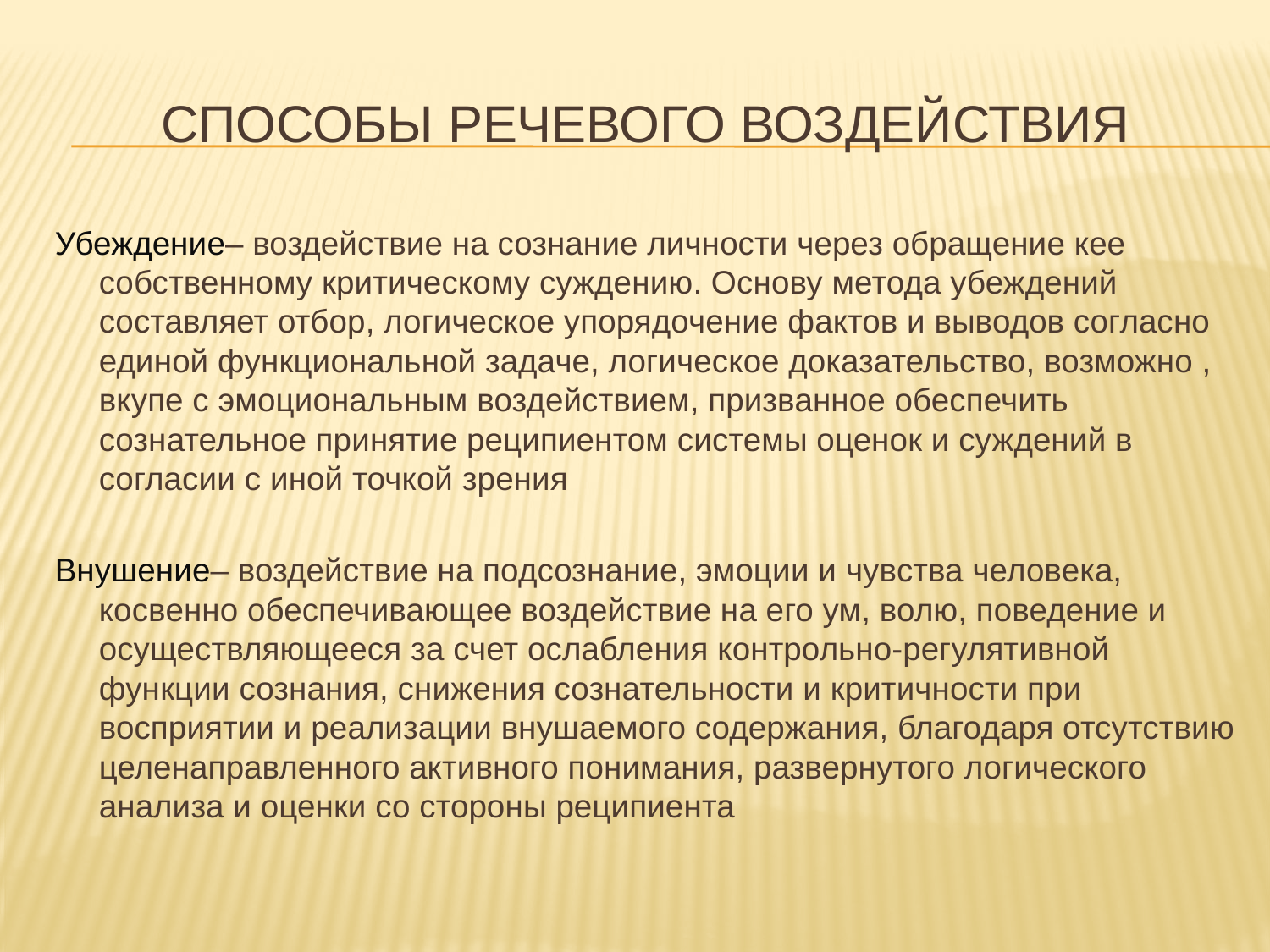

# Способы речевого воздействия
Убеждение– воздействие на сознание личности через обращение кее собственному критическому суждению. Основу метода убеждений составляет отбор, логическое упорядочение фактов и выводов согласно единой функциональной задаче, логическое доказательство, возможно , вкупе с эмоциональным воздействием, призванное обеспечить сознательное принятие реципиентом системы оценок и суждений в согласии с иной точкой зрения

Внушение– воздействие на подсознание, эмоции и чувства человека, косвенно обеспечивающее воздействие на его ум, волю, поведение и осуществляющееся за счет ослабления контрольно-регулятивной функции сознания, снижения сознательности и критичности при восприятии и реализации внушаемого содержания, благодаря отсутствию целенаправленного активного понимания, развернутого логического анализа и оценки со стороны реципиента